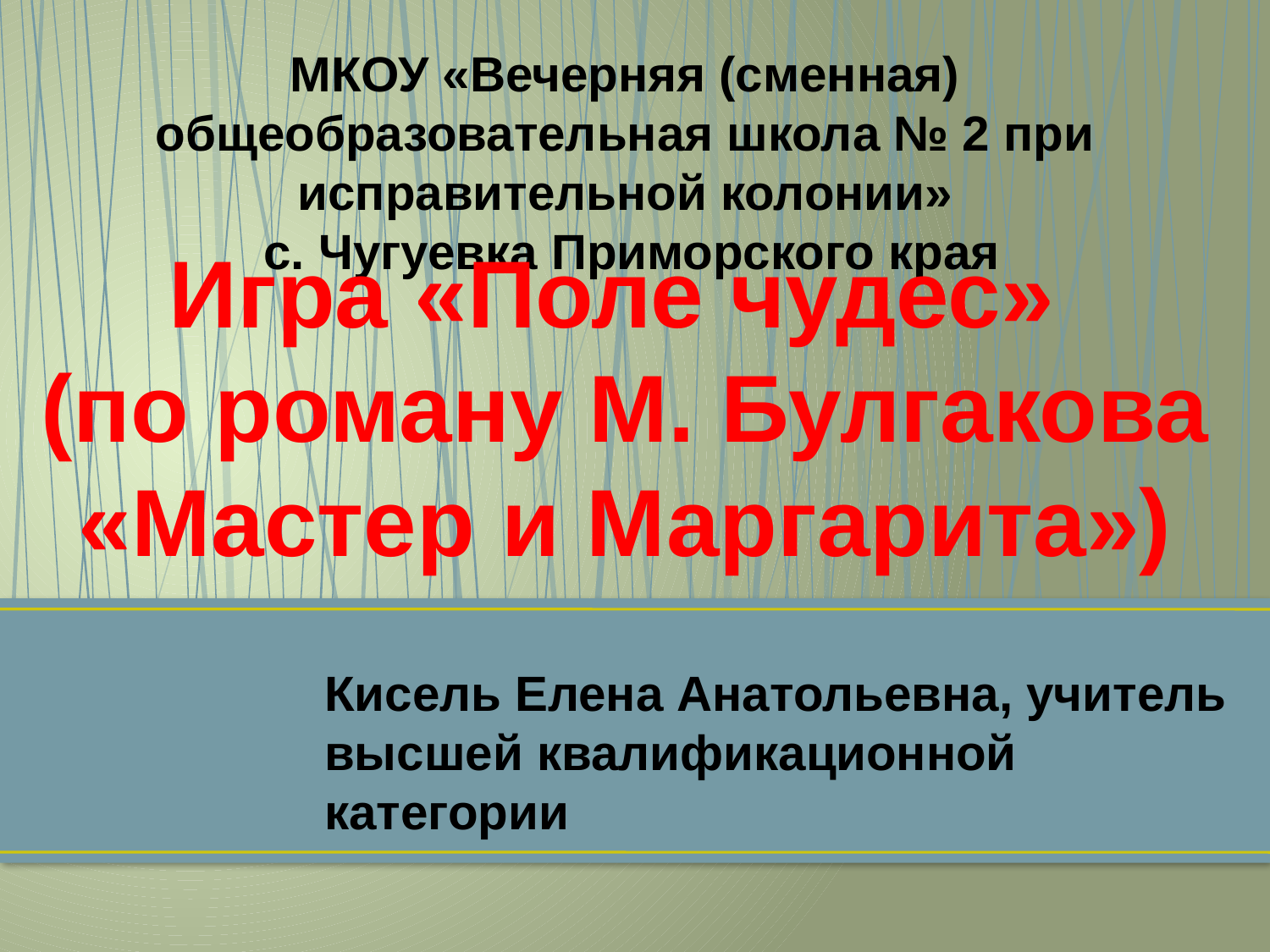

МКОУ «Вечерняя (сменная) общеобразовательная школа № 2 при исправительной колонии»
 с. Чугуевка Приморского края
Игра «Поле чудес»
(по роману М. Булгакова
«Мастер и Маргарита»)
Кисель Елена Анатольевна, учитель высшей квалификационной категории